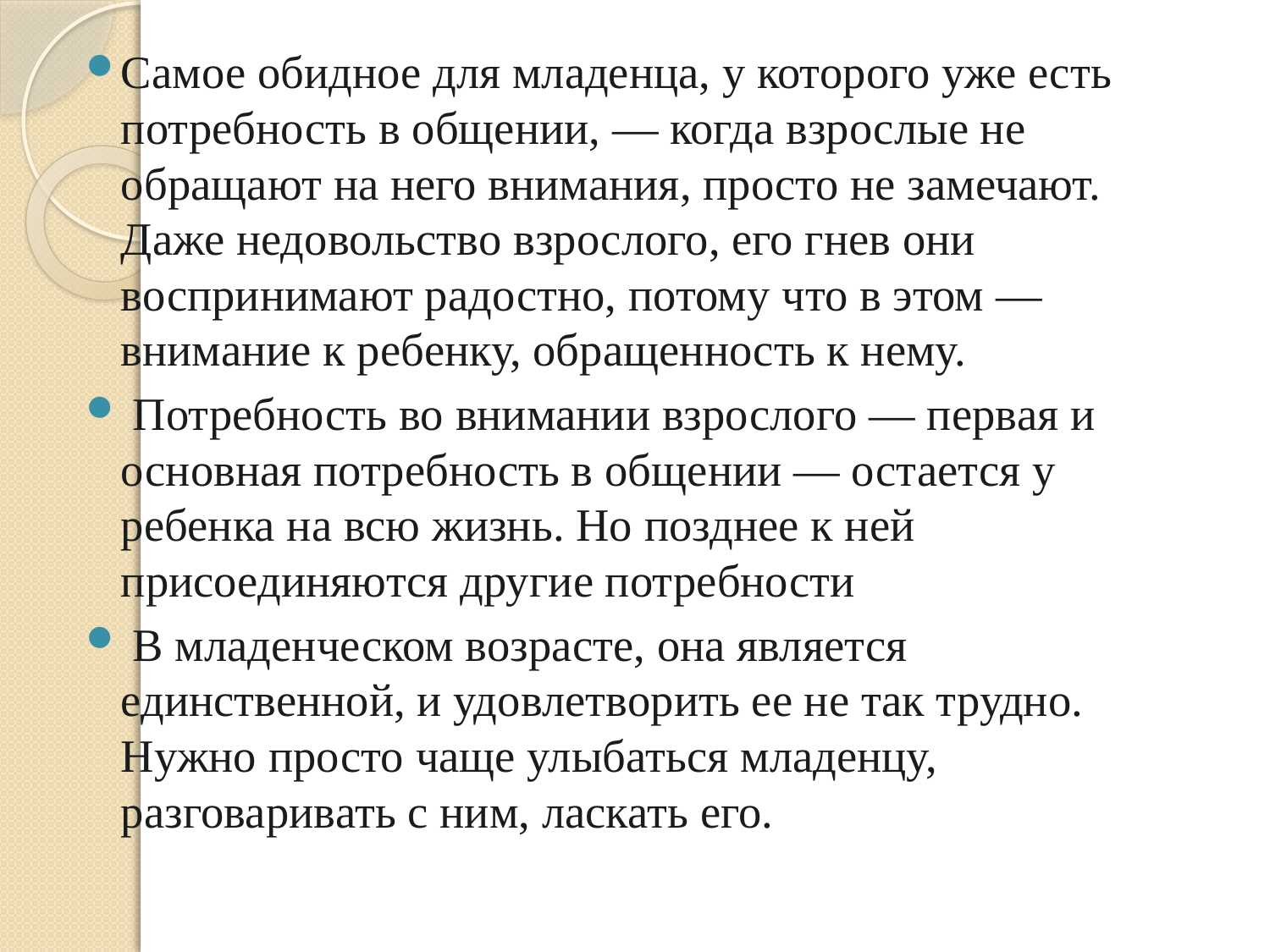

Самое обидное для младенца, у которого уже есть потребность в общении, — когда взрослые не обращают на него внимания, просто не замечают. Даже недовольство взрослого, его гнев они воспринимают радостно, потому что в этом — внимание к ребенку, обращенность к нему.
 Потребность во внимании взрослого — первая и основная потребность в общении — остается у ребенка на всю жизнь. Но позднее к ней присоединяются другие потребности
 В младенческом возрасте, она является единственной, и удовлетворить ее не так трудно. Нужно просто чаще улыбаться младенцу, разговаривать с ним, ласкать его.